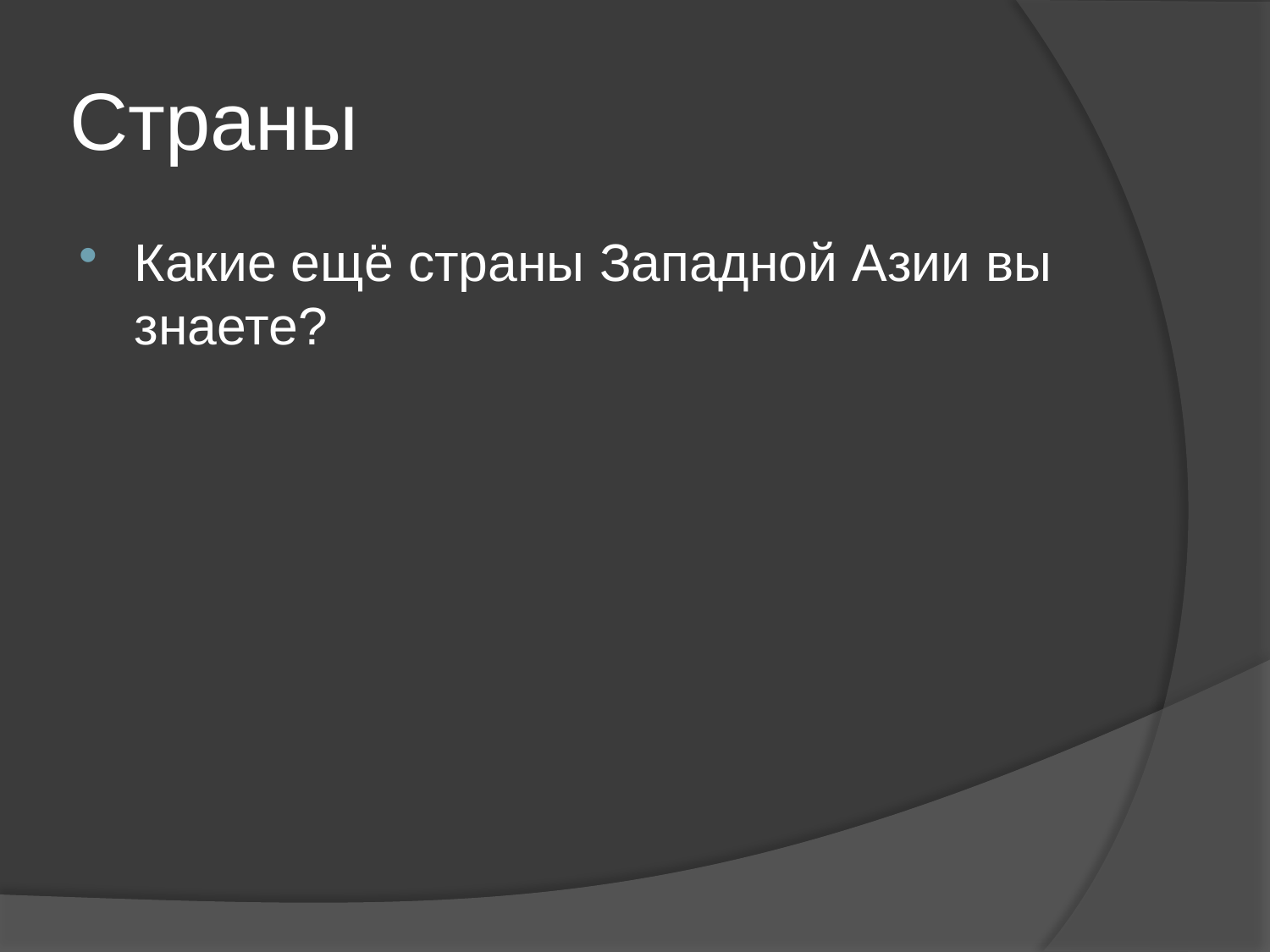

# Страны
Какие ещё страны Западной Азии вы знаете?